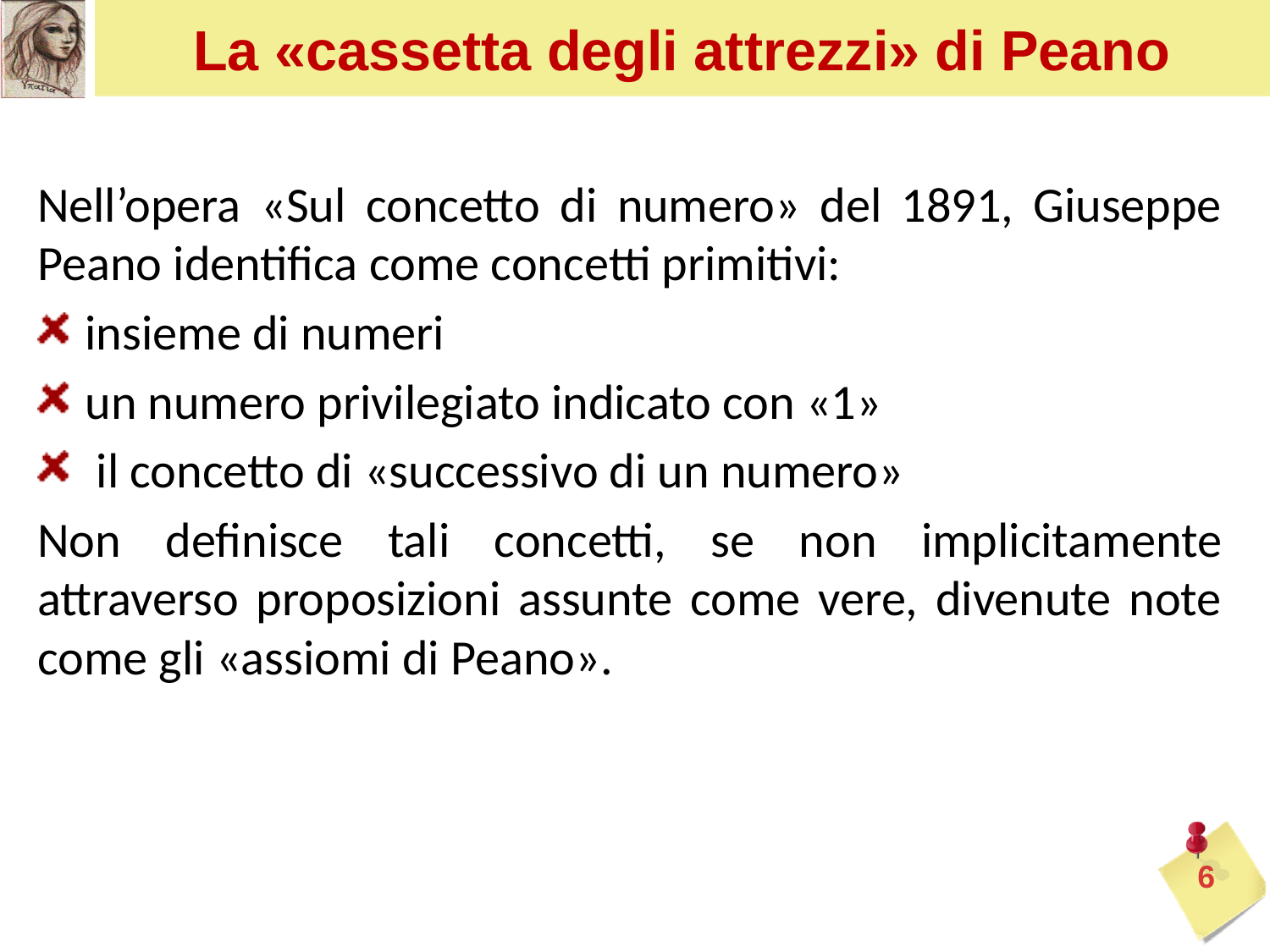

# La «cassetta degli attrezzi» di Peano
Nell’opera «Sul concetto di numero» del 1891, Giuseppe Peano identifica come concetti primitivi:
insieme di numeri
un numero privilegiato indicato con «1»
 il concetto di «successivo di un numero»
Non definisce tali concetti, se non implicitamente attraverso proposizioni assunte come vere, divenute note come gli «assiomi di Peano».